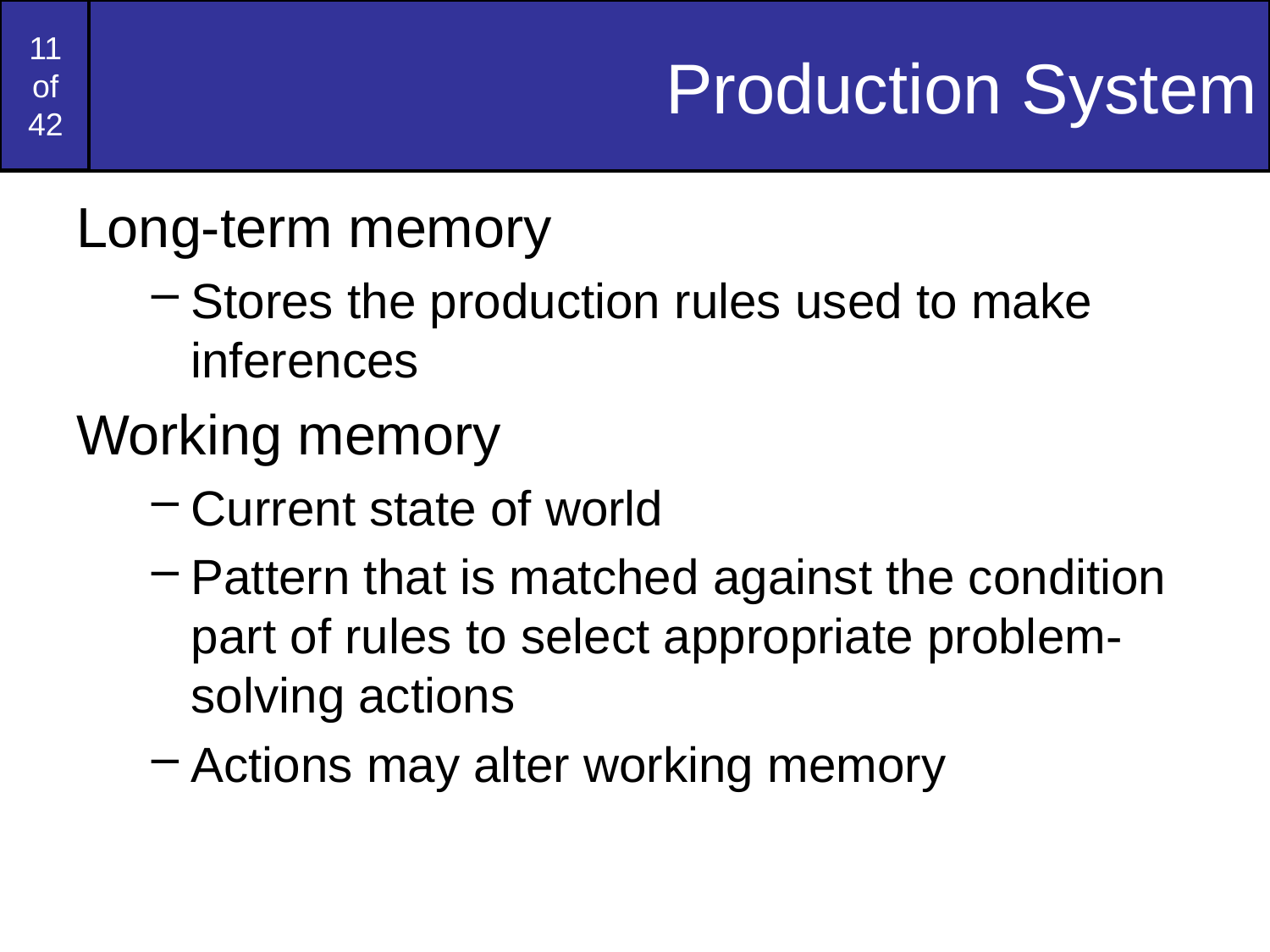

# Production System
Long-term memory
Stores the production rules used to make inferences
Working memory
Current state of world
Pattern that is matched against the condition part of rules to select appropriate problem-solving actions
Actions may alter working memory